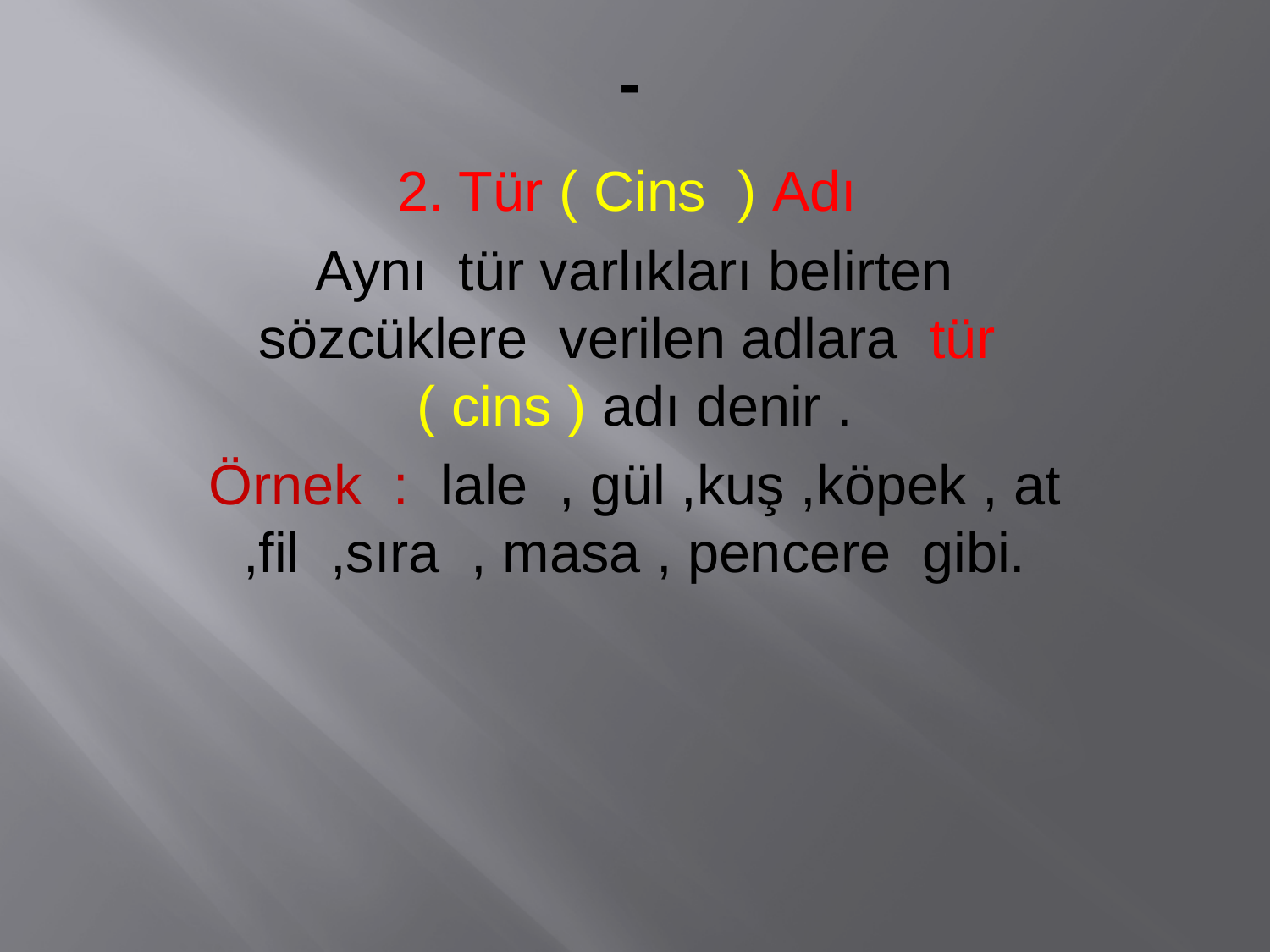

# -
2. Tür ( Cins  ) Adı
Aynı  tür varlıkları belirten sözcüklere  verilen adlara  tür  ( cins ) adı denir .
Örnek  :  lale  , gül ,kuş ,köpek , at ,fil  ,sıra  , masa , pencere  gibi.